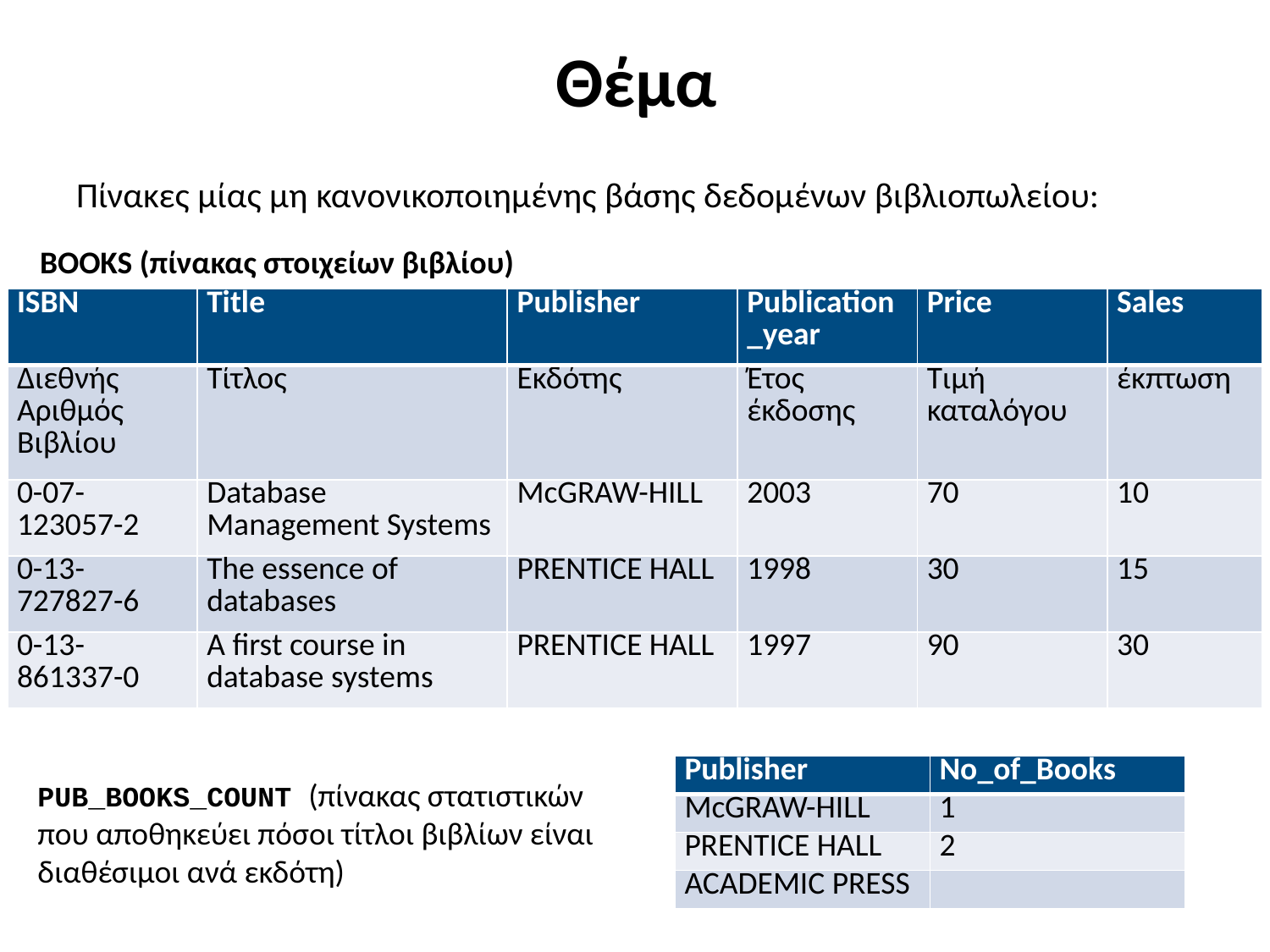

# Θέμα
Πίνακες μίας μη κανονικοποιημένης βάσης δεδομένων βιβλιοπωλείου:
BOOKS (πίνακας στοιχείων βιβλίου)
| ISBN | Title | Publisher | Publication\_year | Price | Sales |
| --- | --- | --- | --- | --- | --- |
| Διεθνής Αριθμός Βιβλίου | Τίτλος | Εκδότης | Έτος έκδοσης | Τιμή καταλόγου | έκπτωση |
| 0-07-123057-2 | Database Management Systems | McGRAW-HILL | 2003 | 70 | 10 |
| 0-13-727827-6 | The essence of databases | PRENTICE HALL | 1998 | 30 | 15 |
| 0-13-861337-0 | A first course in database systems | PRENTICE HALL | 1997 | 90 | 30 |
| Publisher | No\_of\_Books |
| --- | --- |
| McGRAW-HILL | 1 |
| PRENTICE HALL | 2 |
| ACADEMIC PRESS |  |
PUB_BOOKS_COUNT (πίνακας στατιστικών που αποθηκεύει πόσοι τίτλοι βιβλίων είναι διαθέσιμοι ανά εκδότη)